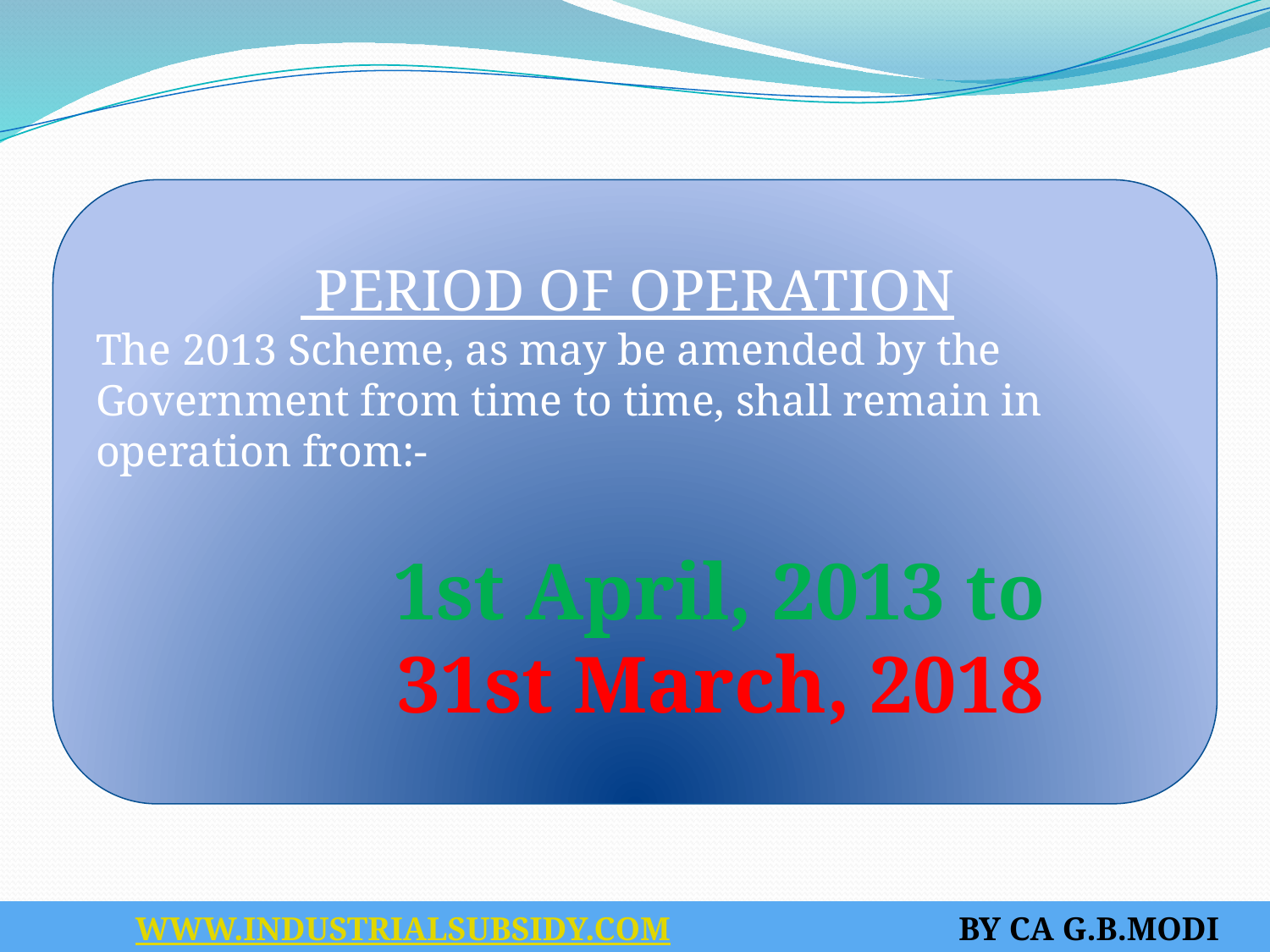

PERIOD OF OPERATION
The 2013 Scheme, as may be amended by the Government from time to time, shall remain in operation from:-

                1st April, 2013 to
               31st March, 2018
 WWW.INDUSTRIALSUBSIDY.COM                                   BY CA G.B.MODI